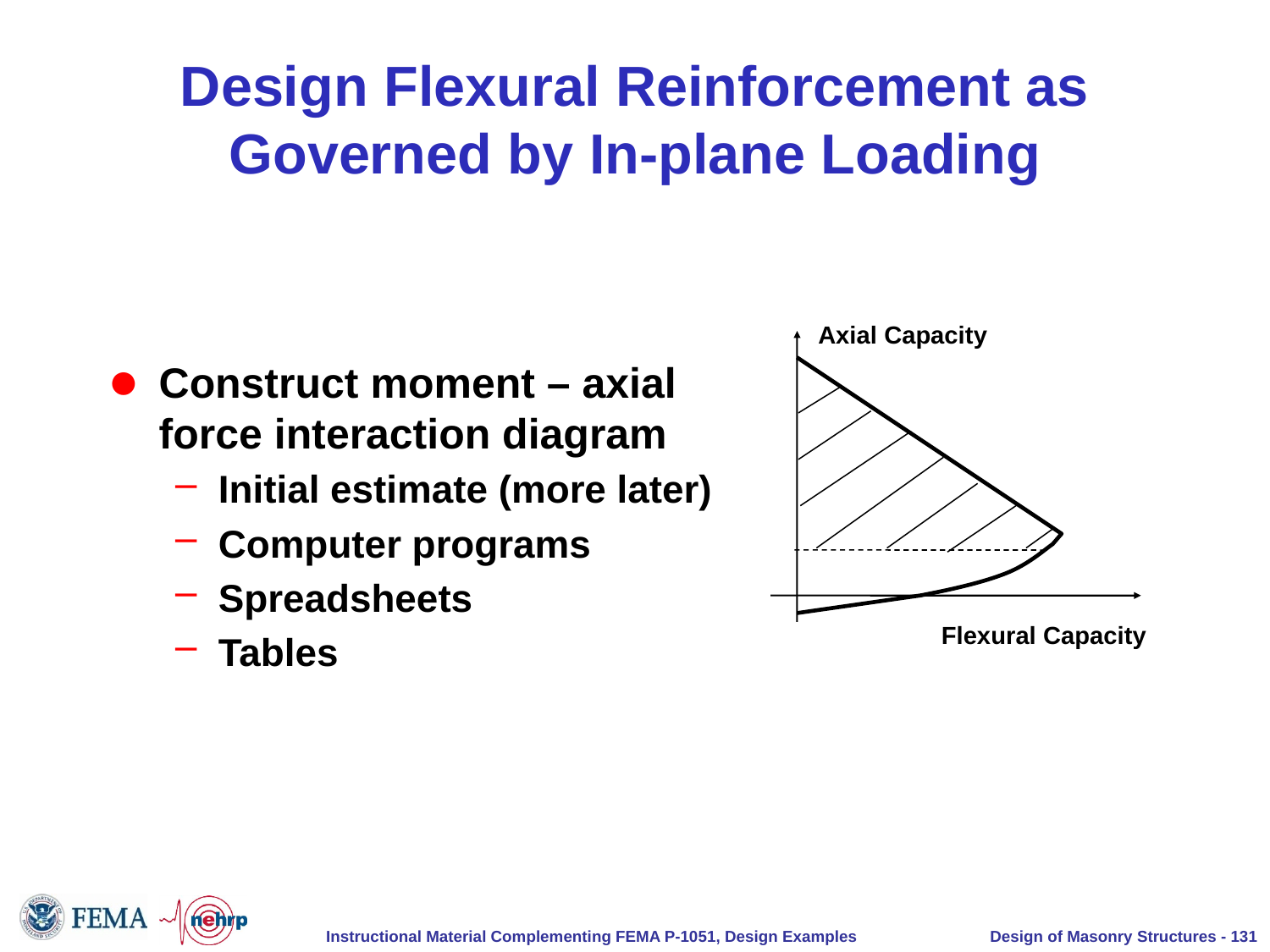

# Design Flexural Reinforcement as Governed by In-plane Loading
Axial Capacity

Flexural Capacity

Construct moment – axial force interaction diagram
Initial estimate (more later)
Computer programs
Spreadsheets
Tables
Design of Masonry Structures - 131
Instructional Material Complementing FEMA P-1051, Design Examples